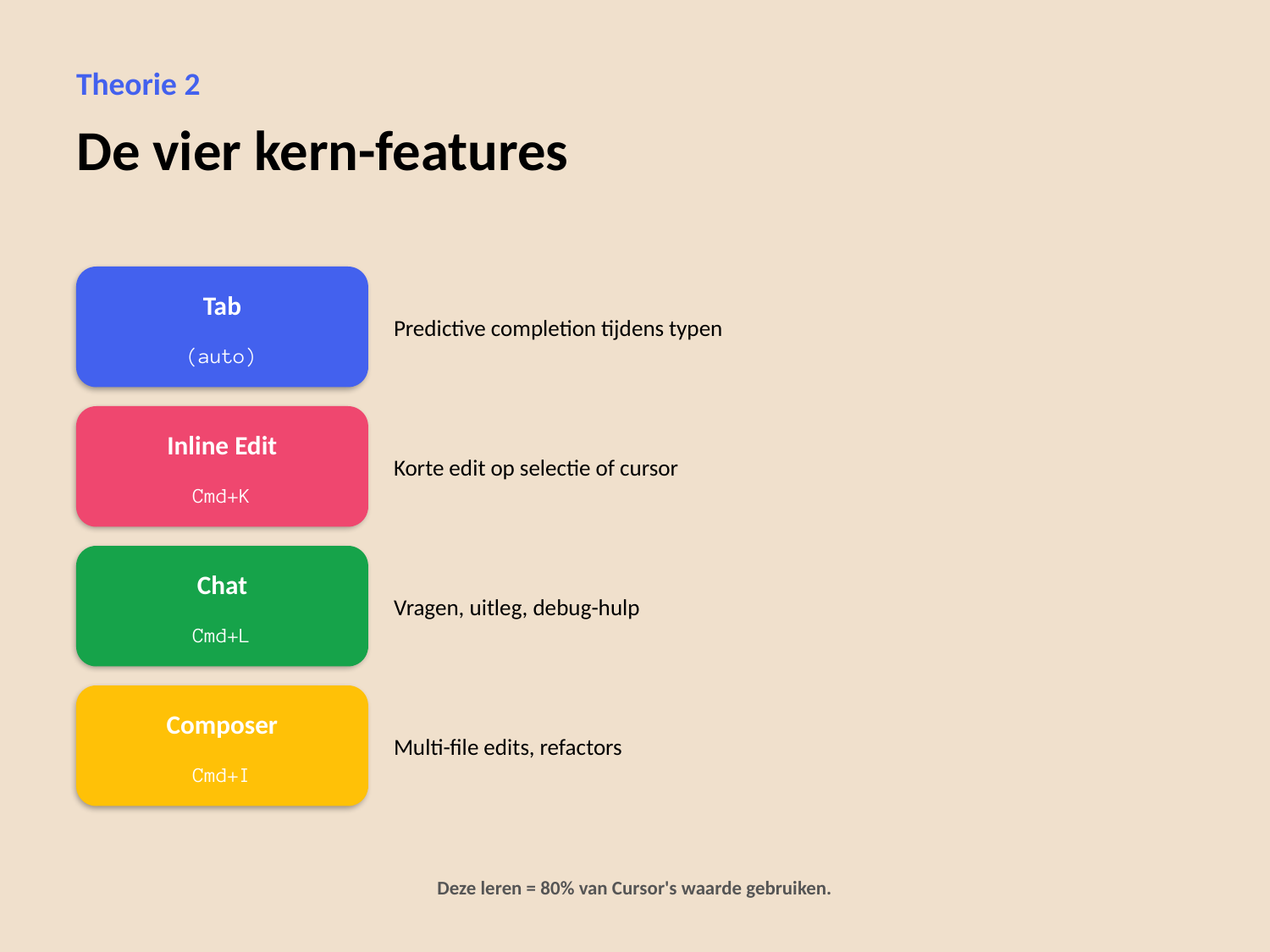

Theorie 2
De vier kern-features

Predictive completion tijdens typen
Tab
(auto)

Korte edit op selectie of cursor
Inline Edit
Cmd+K

Vragen, uitleg, debug-hulp
Chat
Cmd+L

Multi-file edits, refactors
Composer
Cmd+I
Deze leren = 80% van Cursor's waarde gebruiken.